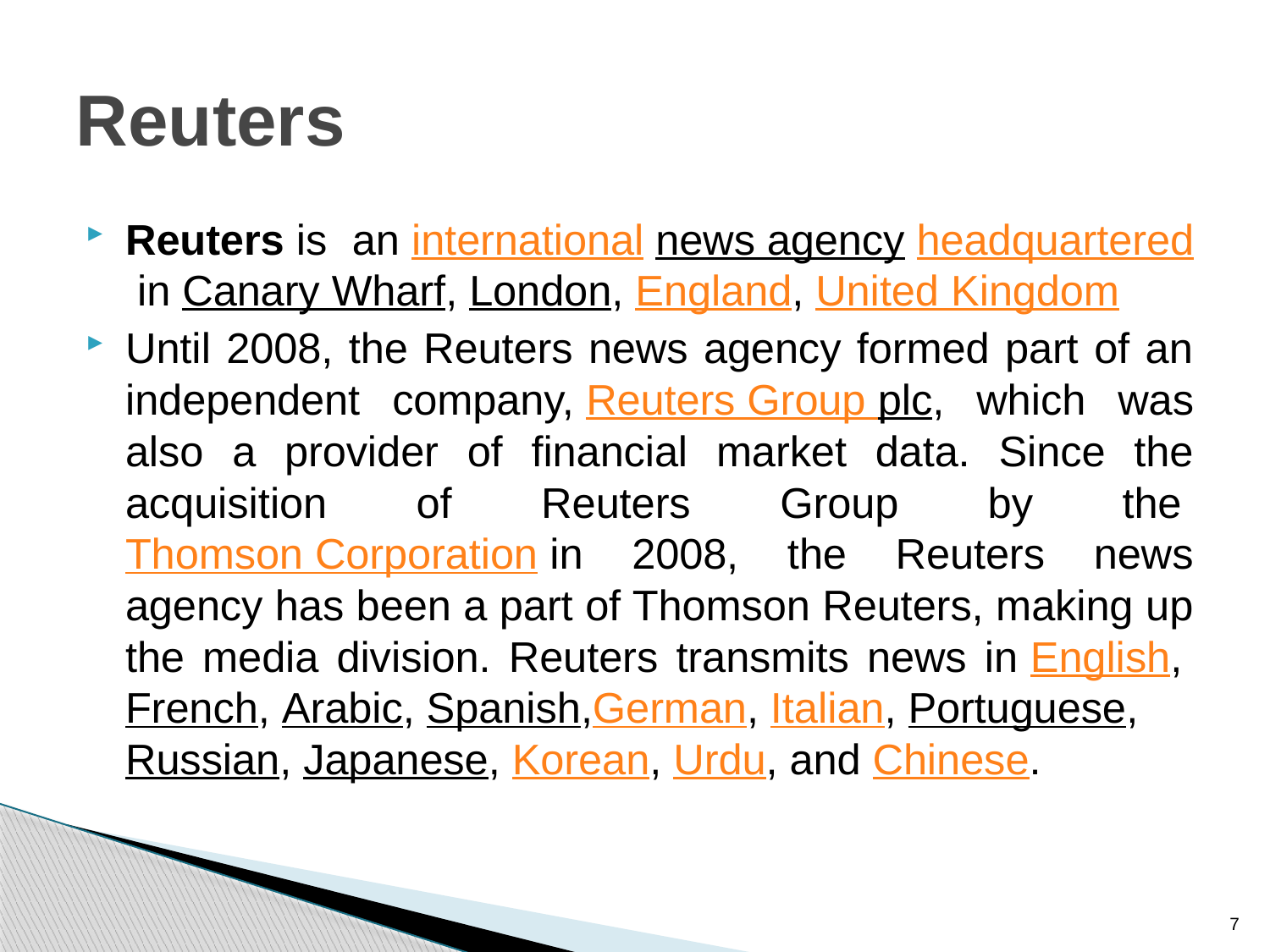

# Reuters
Reuters is an international news agency headquartered in Canary Wharf, London, England, United Kingdom
Until 2008, the Reuters news agency formed part of an independent company, Reuters Group plc, which was also a provider of financial market data. Since the acquisition of Reuters Group by the Thomson Corporation in 2008, the Reuters news agency has been a part of Thomson Reuters, making up the media division. Reuters transmits news in English, French, Arabic, Spanish,German, Italian, Portuguese, Russian, Japanese, Korean, Urdu, and Chinese.
7